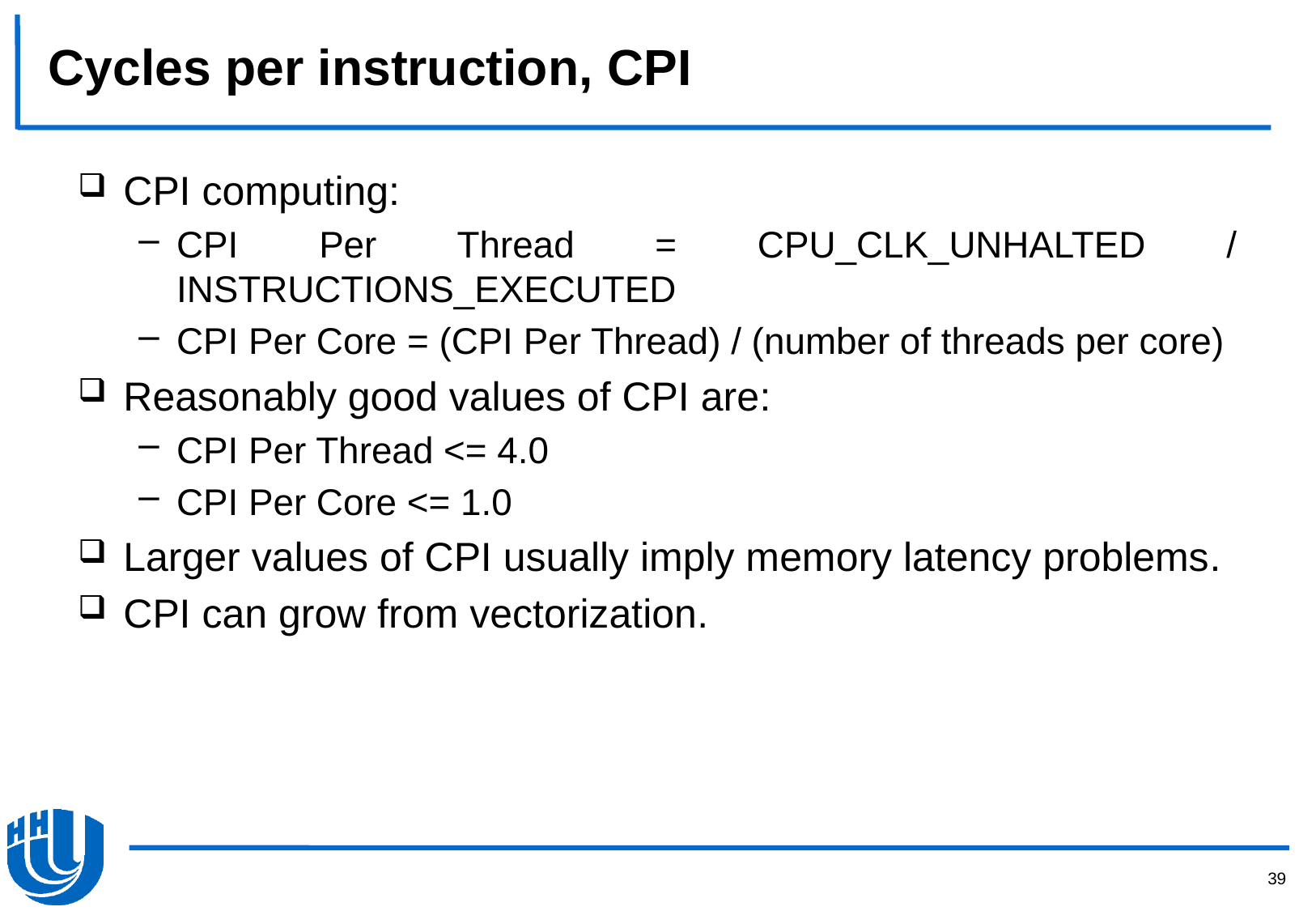

# Cycles per instruction, CPI
CPI computing:
CPI Per Thread = CPU_CLK_UNHALTED / INSTRUCTIONS_EXECUTED
CPI Per Core = (CPI Per Thread) / (number of threads per core)
Reasonably good values of CPI are:
CPI Per Thread <= 4.0
CPI Per Core <= 1.0
Larger values of CPI usually imply memory latency problems.
CPI can grow from vectorization.
39